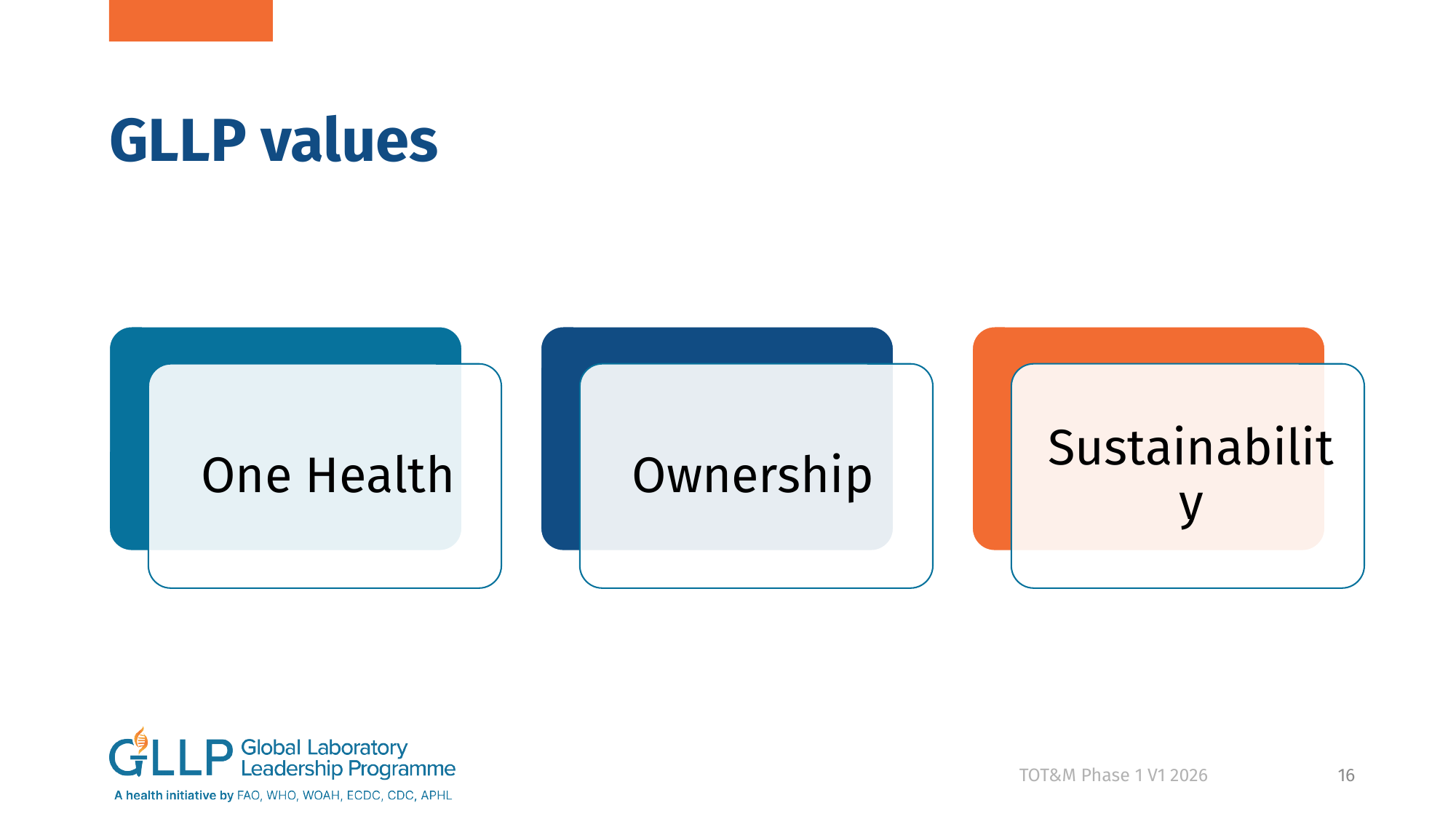

# GLLP values
One Health
Ownership
Sustainability
TOT&M Phase 1 V1 2026
16